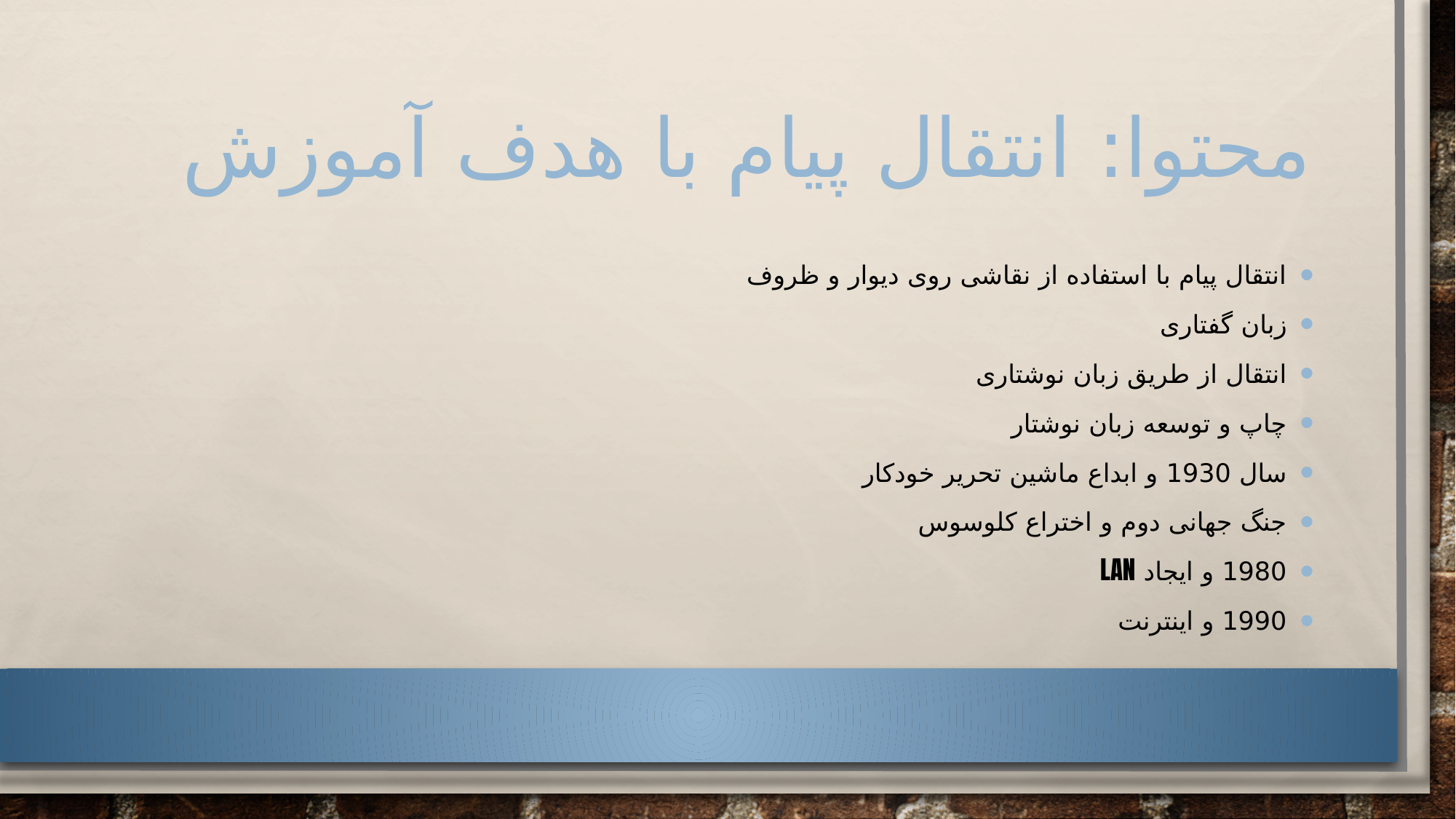

# محتوا: انتقال پیام با هدف آموزش
انتقال پیام با استفاده از نقاشی روی دیوار و ظروف
زبان گفتاری
انتقال از طریق زبان نوشتاری
چاپ و توسعه زبان نوشتار
سال 1930 و ابداع ماشین تحریر خودکار
جنگ جهانی دوم و اختراع کلوسوس
1980 و ایجاد LAN
1990 و اینترنت